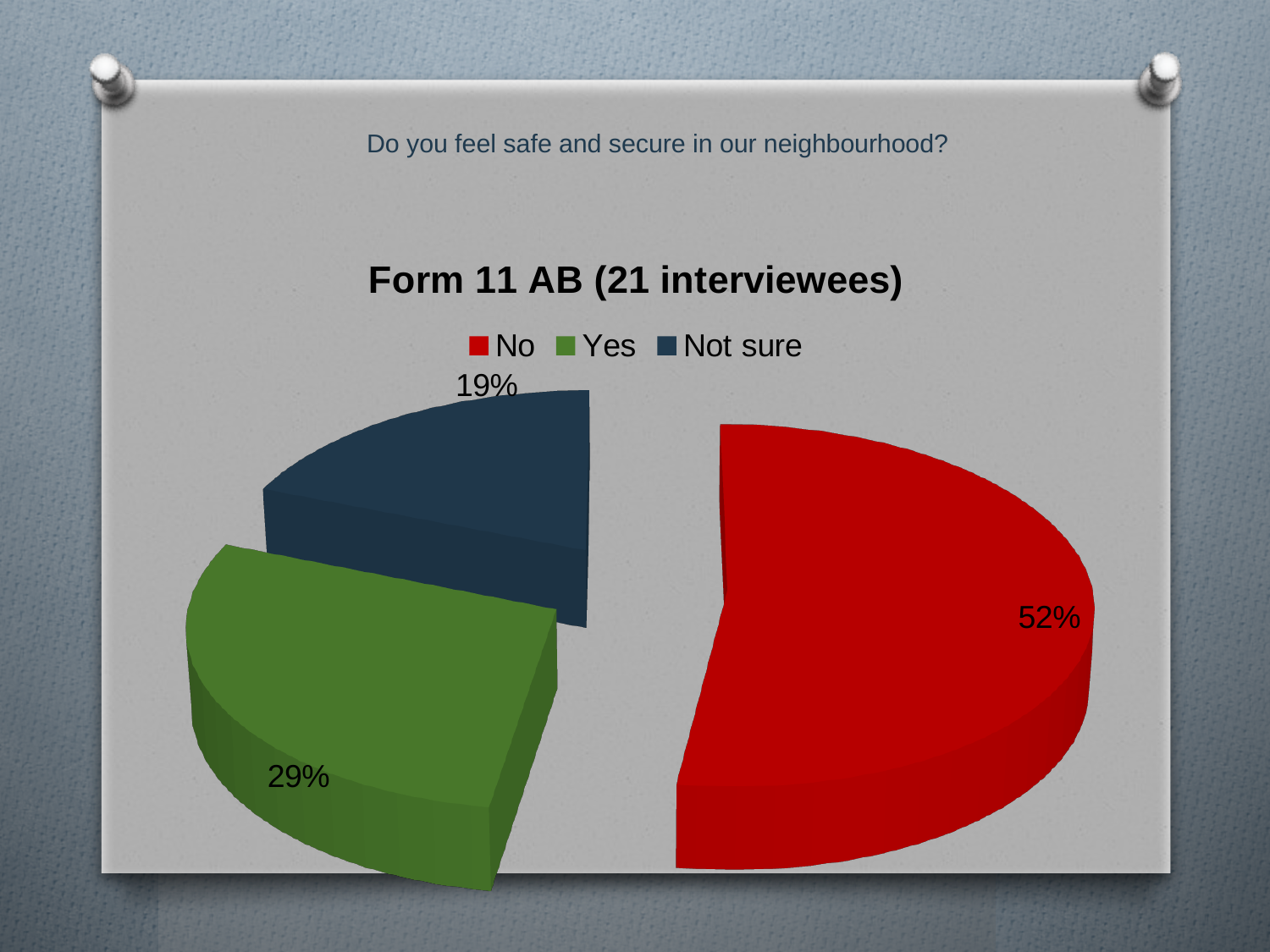

# Do you feel safe and secure in our neighbourhood?

[unsupported chart]